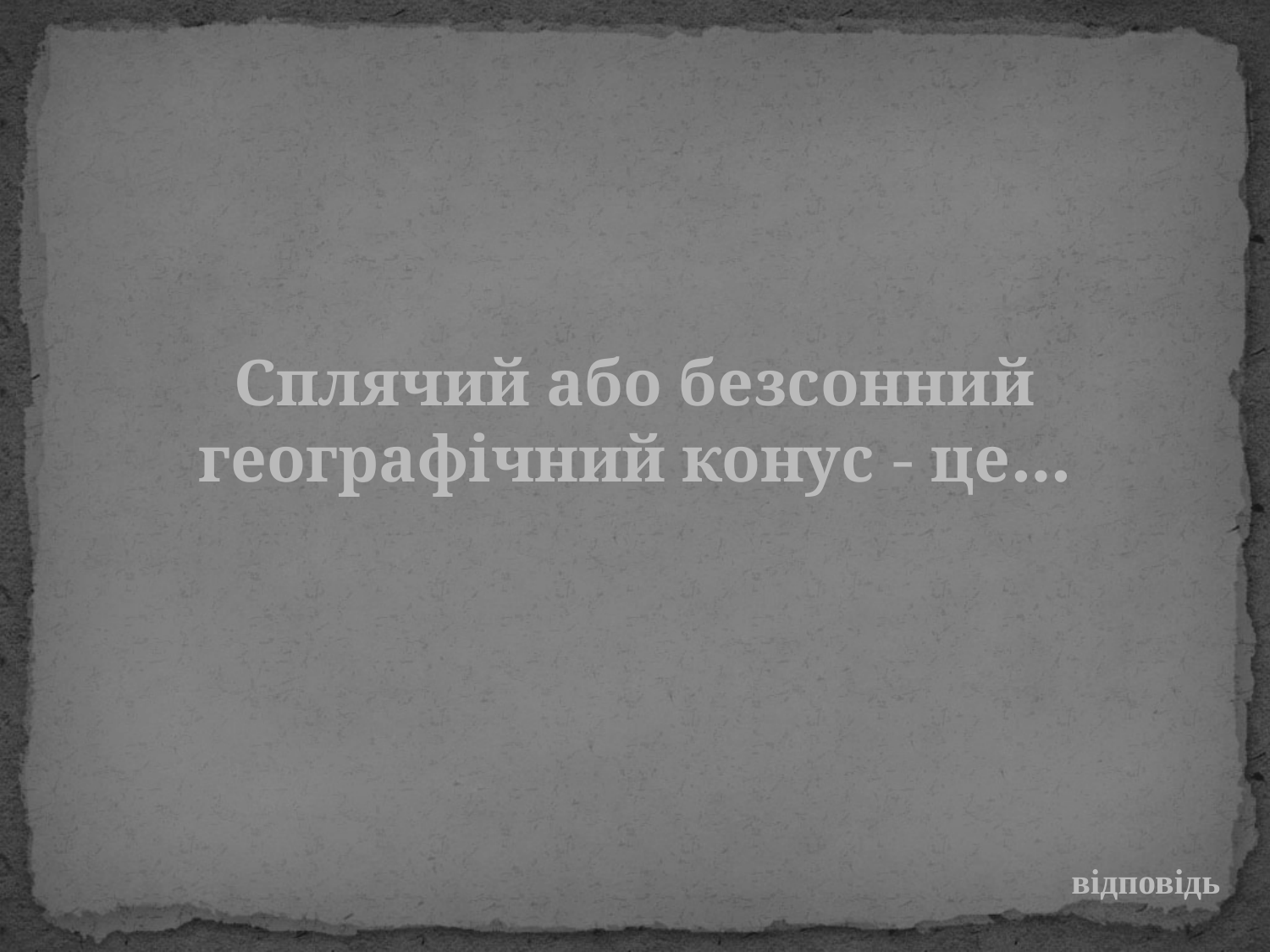

Сплячий або безсонний географічний конус - це…
відповідь